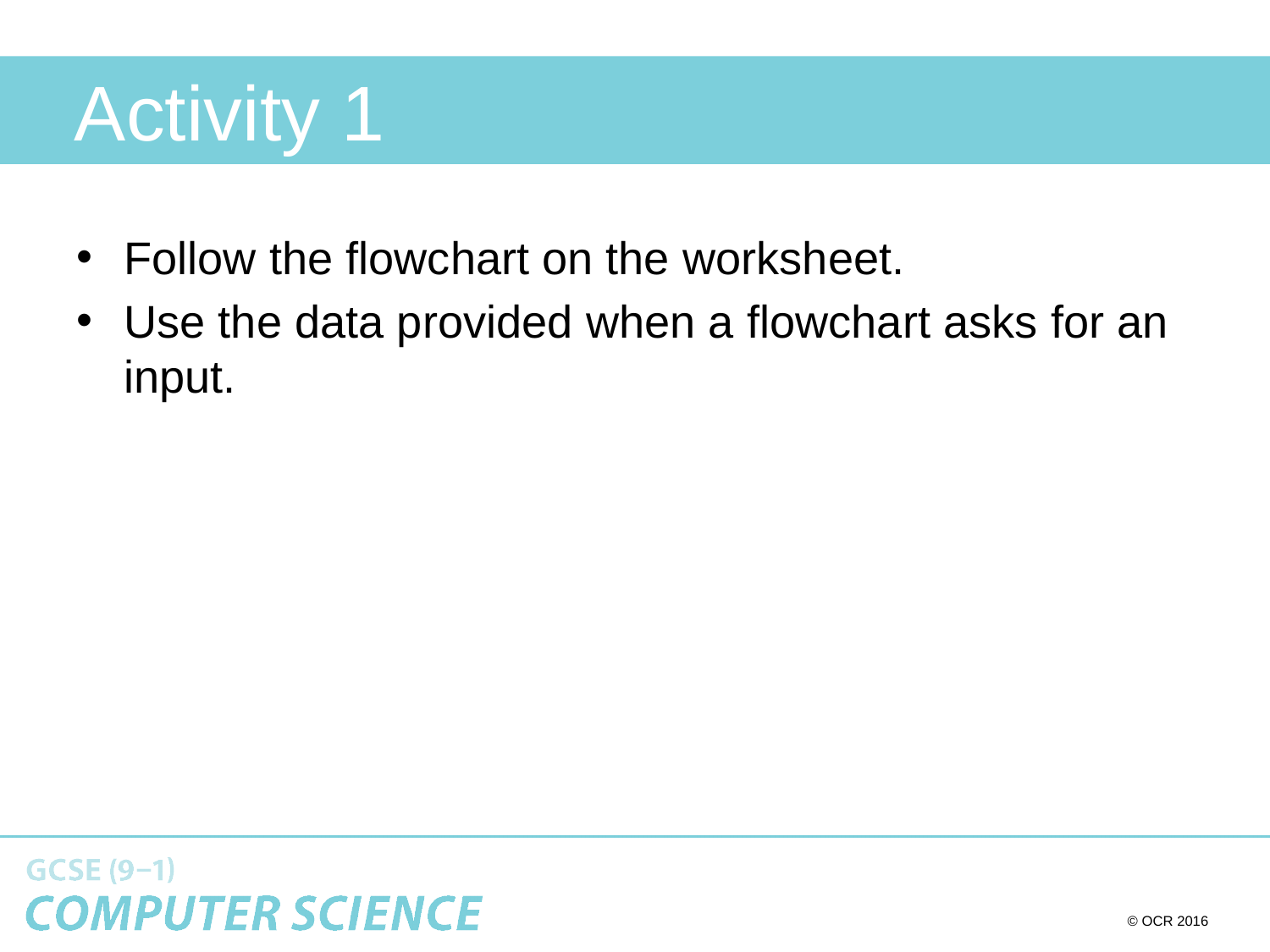

# Activity 1
Follow the flowchart on the worksheet.
Use the data provided when a flowchart asks for an input.